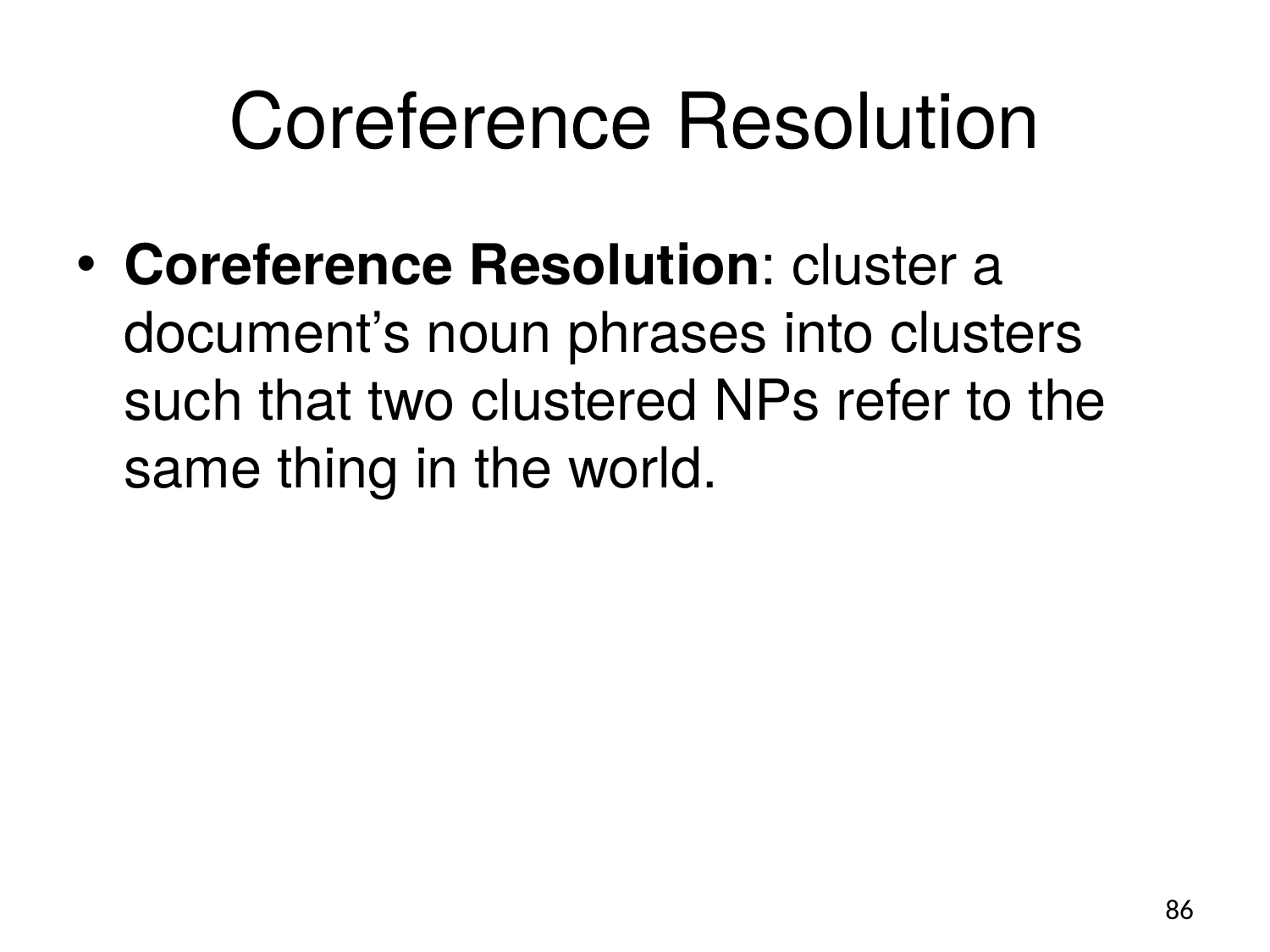

# Coreference Resolution
Coreference Resolution: cluster a document’s noun phrases into clusters such that two clustered NPs refer to the same thing in the world.
86